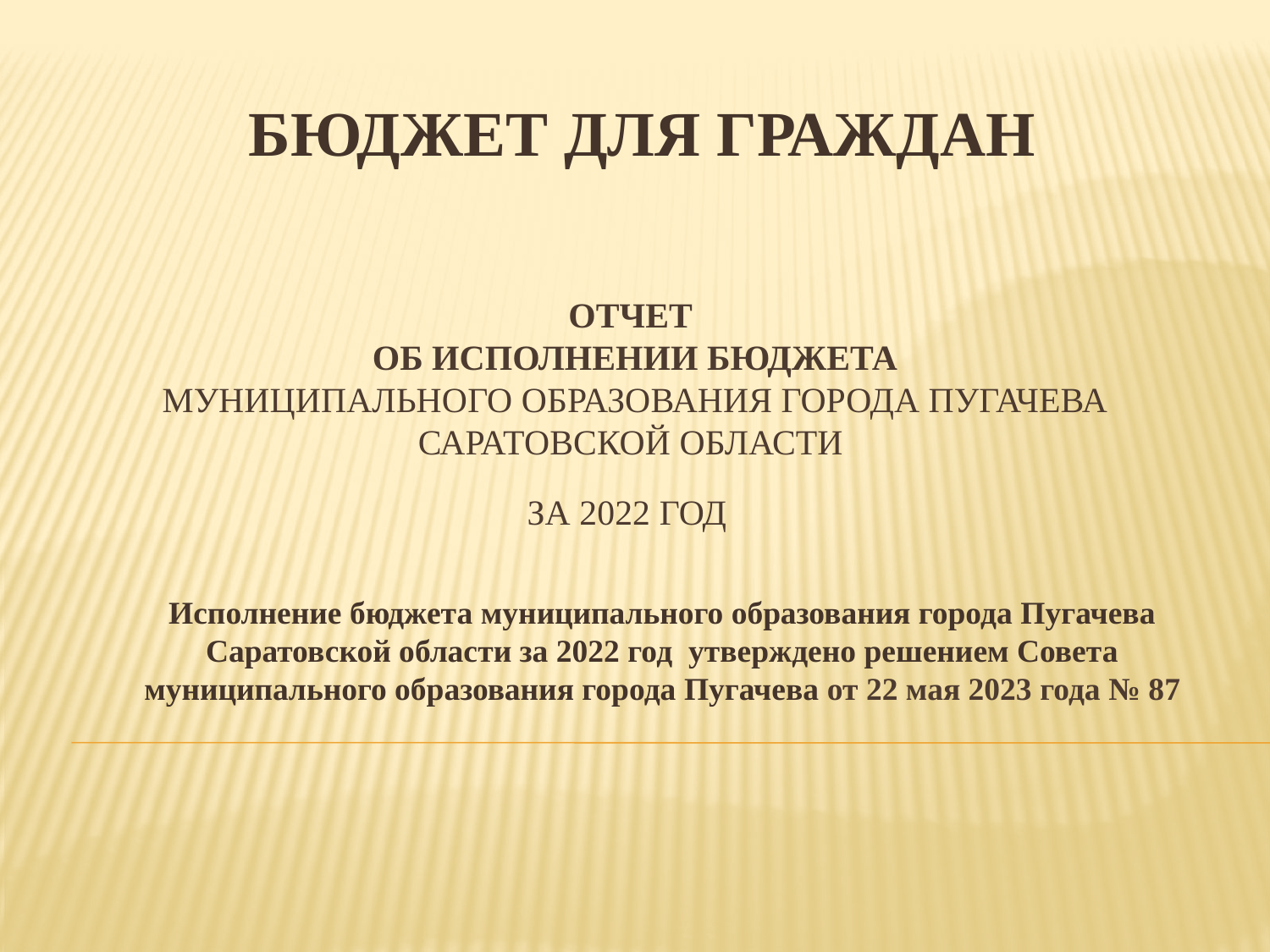

# Бюджет для граждан
Отчет 
об исполнении бюджета
муниципального образования города Пугачева Саратовской области
за 2022 год
Исполнение бюджета муниципального образования города Пугачева Саратовской области за 2022 год  утверждено решением Совета муниципального образования города Пугачева от 22 мая 2023 года № 87